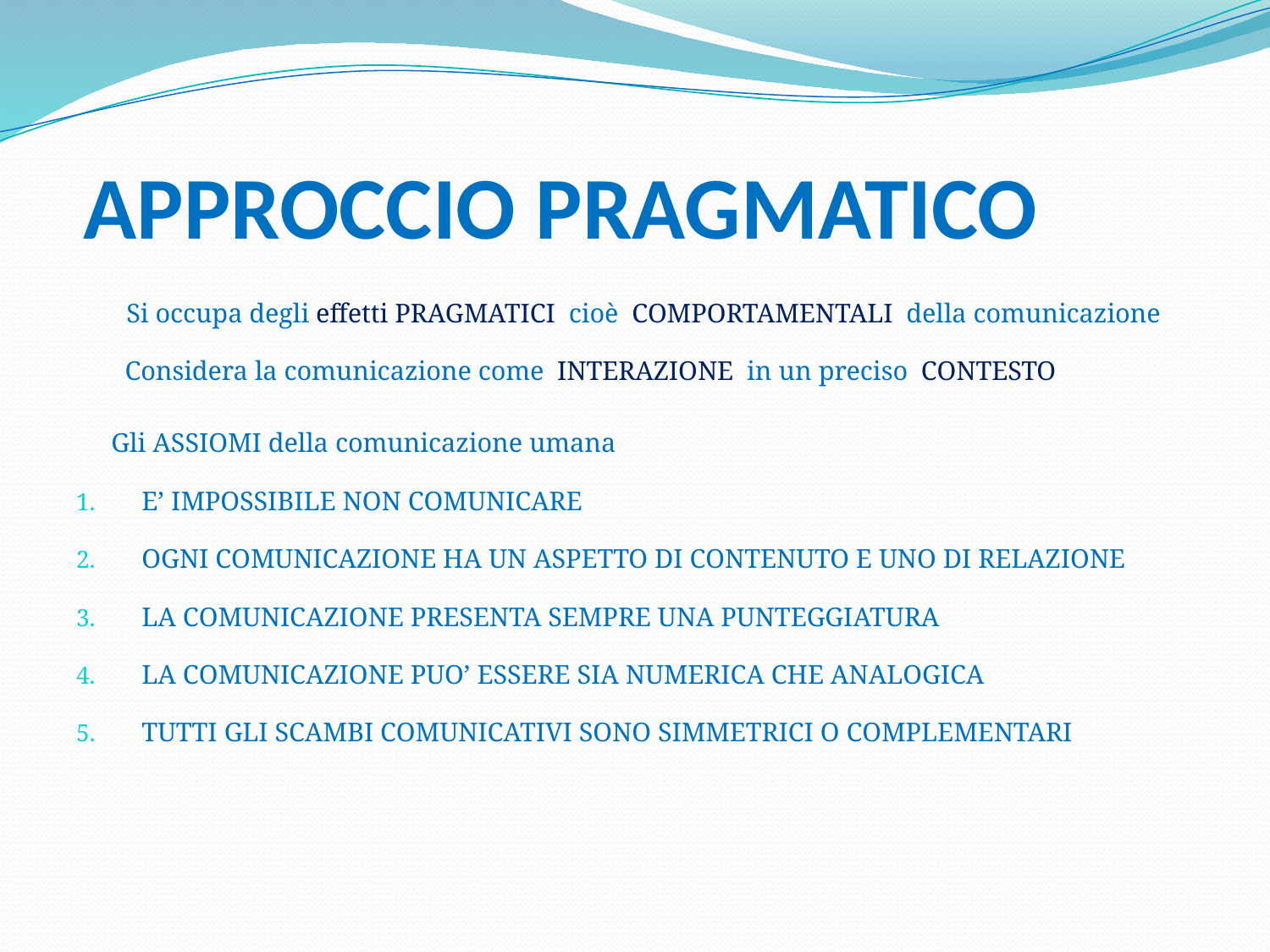

# APPROCCIO PRAGMATICO
Si occupa degli effetti PRAGMATICI  cioè  COMPORTAMENTALI  della comunicazione
	  Considera la comunicazione come  INTERAZIONE  in un preciso  CONTESTO

	Gli ASSIOMI della comunicazione umana
E’ IMPOSSIBILE NON COMUNICARE
OGNI COMUNICAZIONE HA UN ASPETTO DI CONTENUTO E UNO DI RELAZIONE
LA COMUNICAZIONE PRESENTA SEMPRE UNA PUNTEGGIATURA
LA COMUNICAZIONE PUO’ ESSERE SIA NUMERICA CHE ANALOGICA
TUTTI GLI SCAMBI COMUNICATIVI SONO SIMMETRICI O COMPLEMENTARI